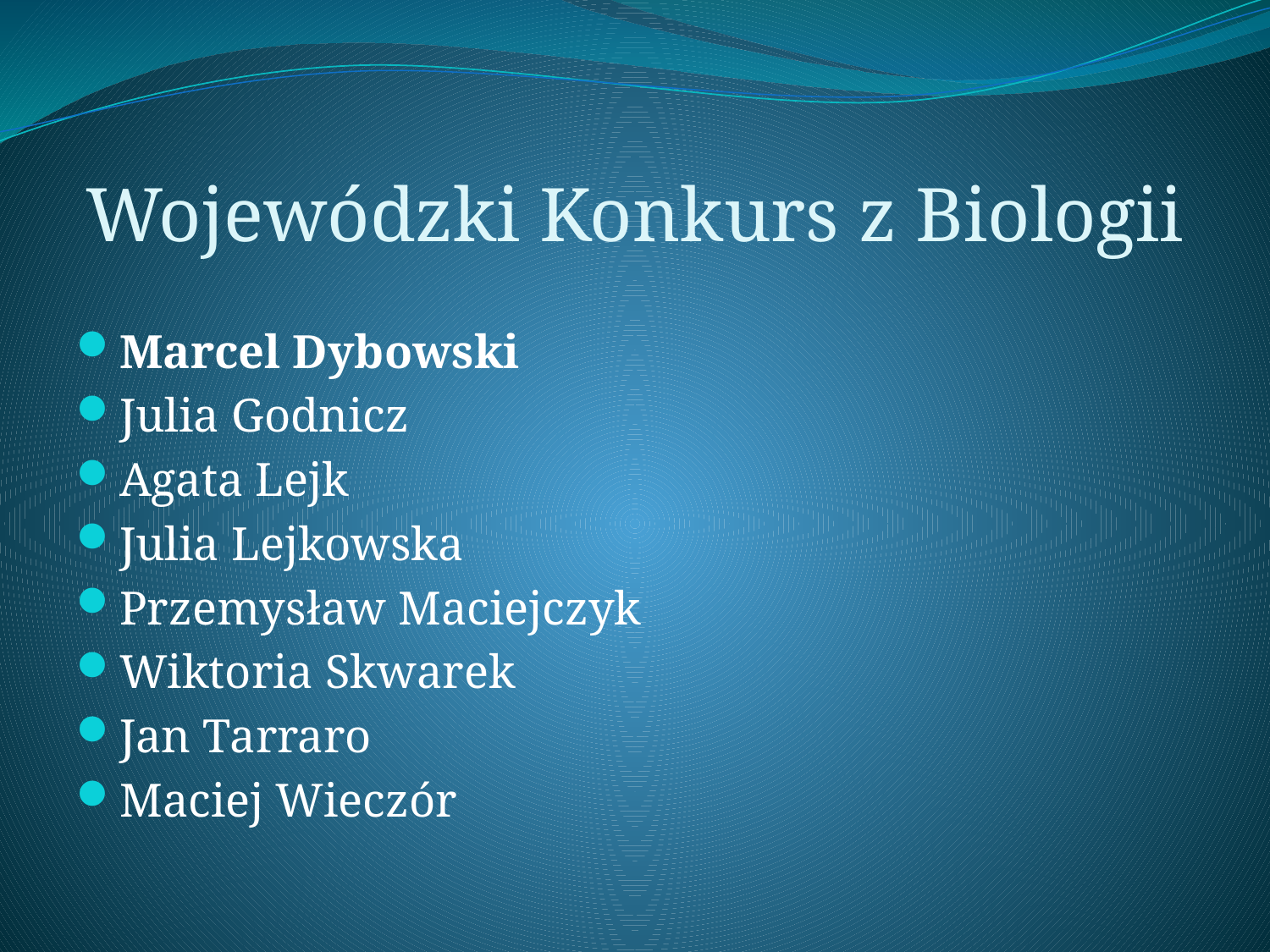

# Wojewódzki Konkurs z Biologii
Marcel Dybowski
Julia Godnicz
Agata Lejk
Julia Lejkowska
Przemysław Maciejczyk
Wiktoria Skwarek
Jan Tarraro
Maciej Wieczór